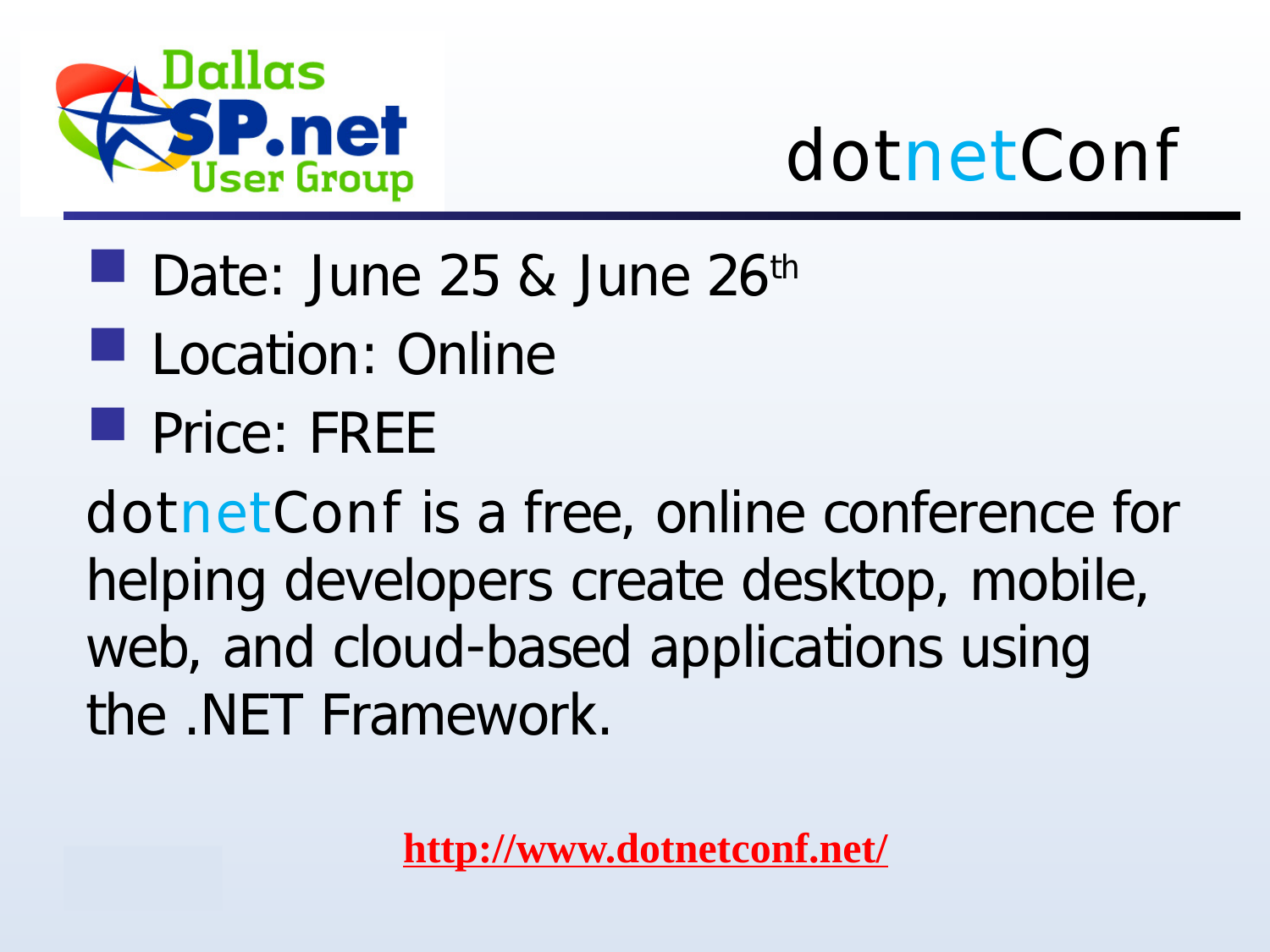

# dotnetConf
 Date: June 25 & June 26th
 Location: Online
 Price: FREE
dotnetConf is a free, online conference for helping developers create desktop, mobile, web, and cloud-based applications using the .NET Framework.
http://www.dotnetconf.net/